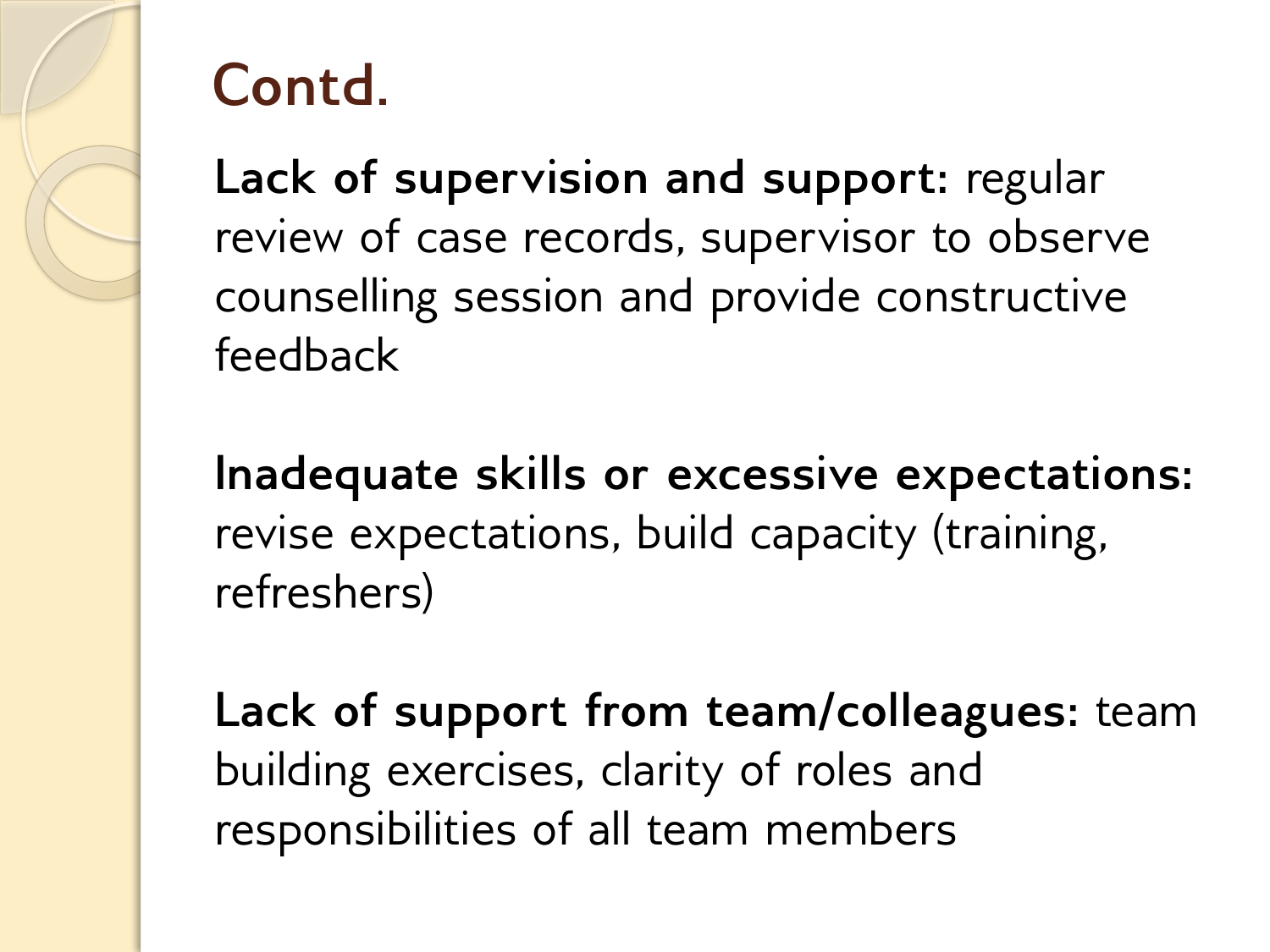

# Contd.
Lack of supervision and support: regular
review of case records, supervisor to observe
counselling session and provide constructive
feedback

Inadequate skills or excessive expectations:
revise expectations, build capacity (training,
refreshers)

Lack of support from team/colleagues: team
building exercises, clarity of roles and
responsibilities of all team members